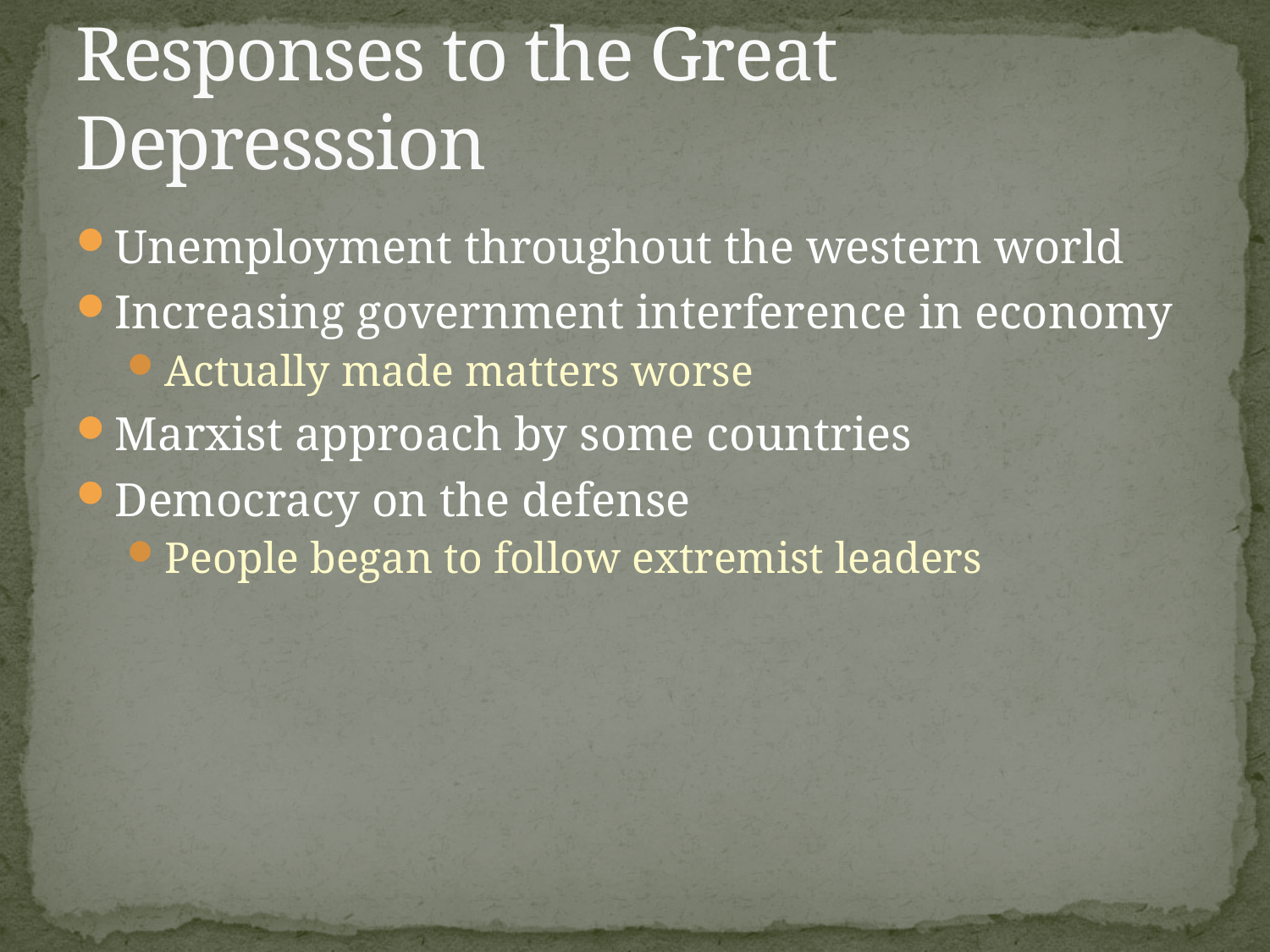

# Responses to the Great Depresssion
Unemployment throughout the western world
Increasing government interference in economy
Actually made matters worse
Marxist approach by some countries
Democracy on the defense
People began to follow extremist leaders